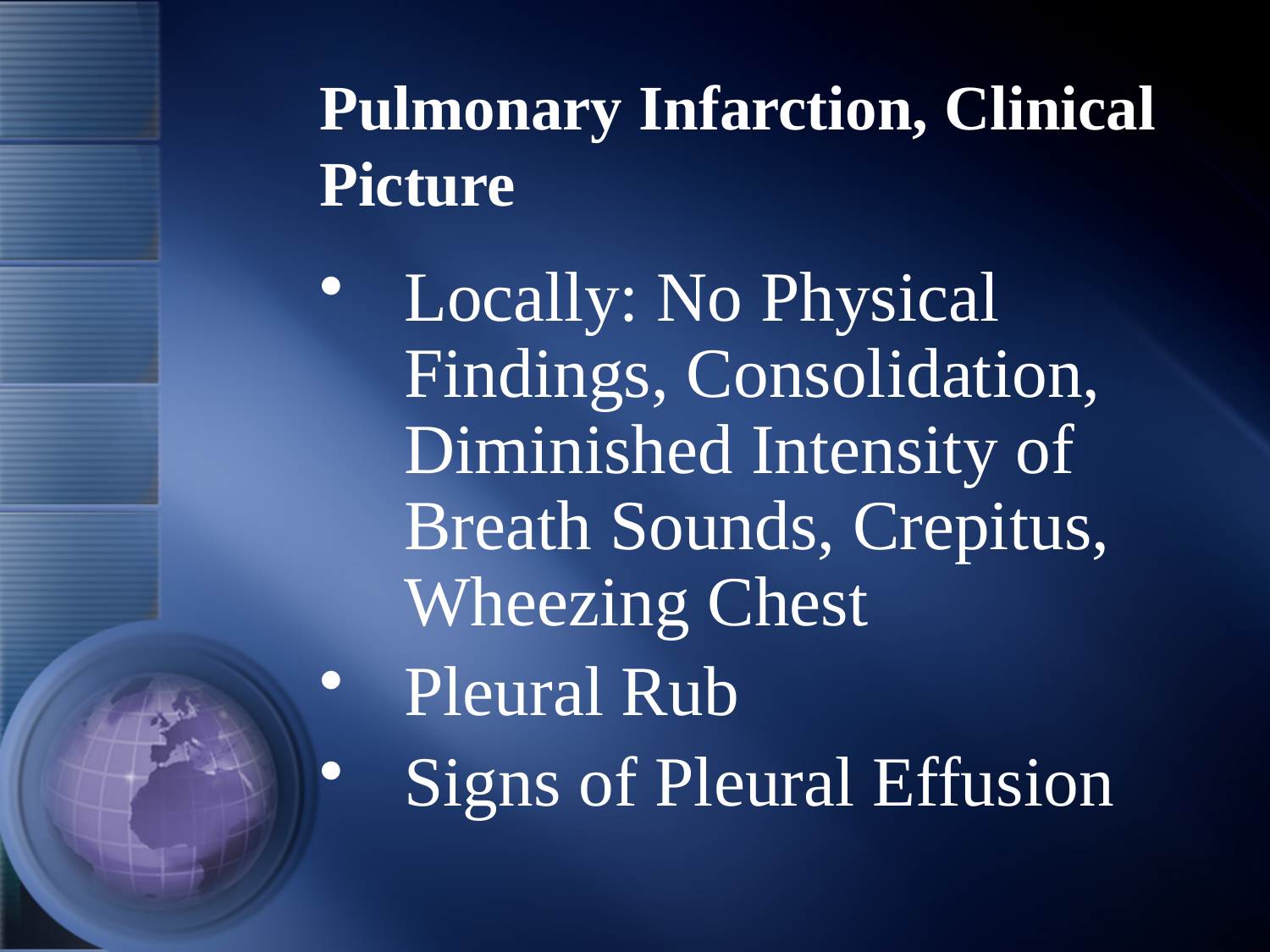

# Pulmonary Infarction, Clinical Picture
Locally: No Physical Findings, Consolidation, Diminished Intensity of Breath Sounds, Crepitus, Wheezing Chest
Pleural Rub
Signs of Pleural Effusion